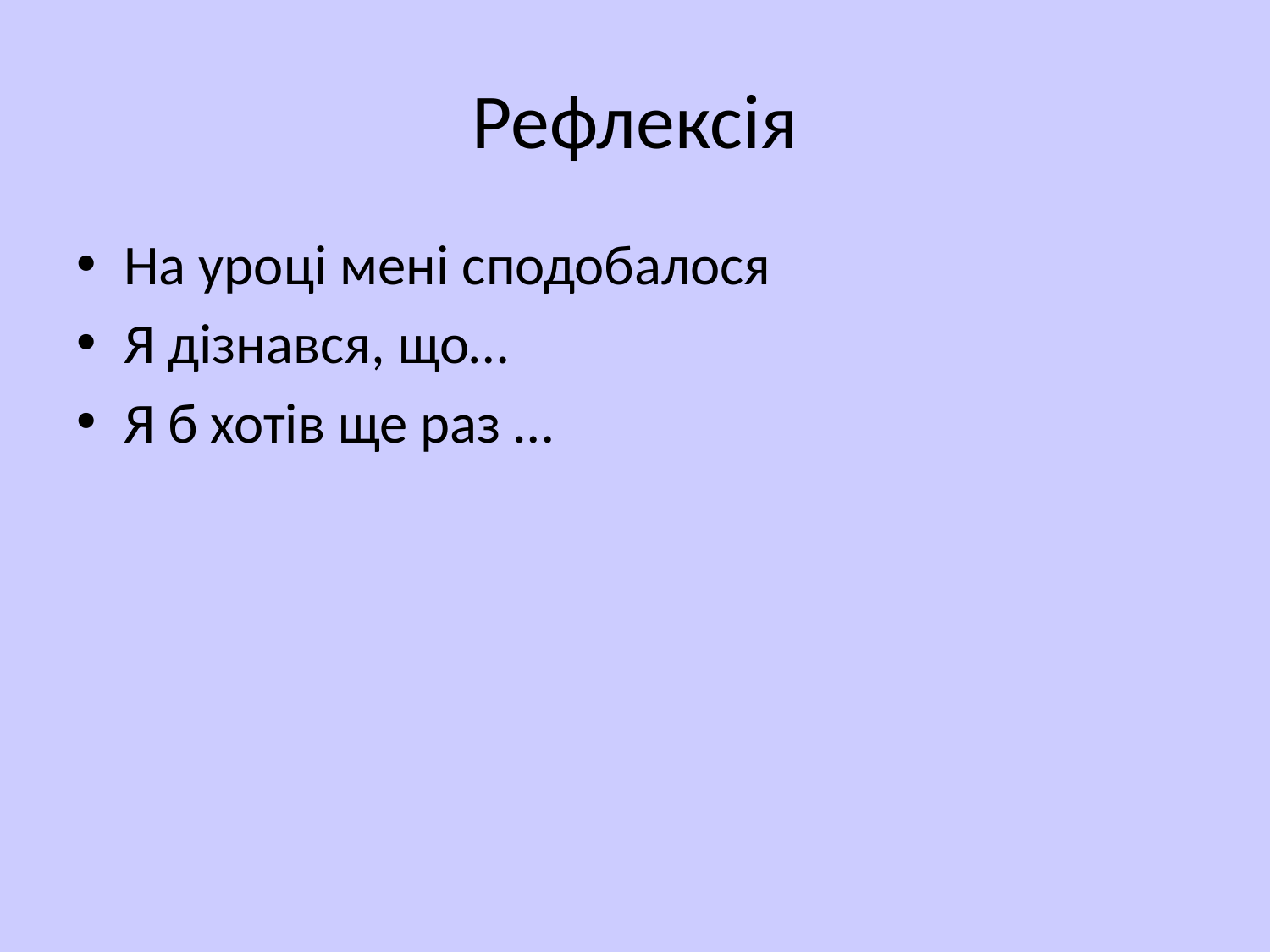

# Рефлексія
На уроці мені сподобалося
Я дізнався, що…
Я б хотів ще раз …